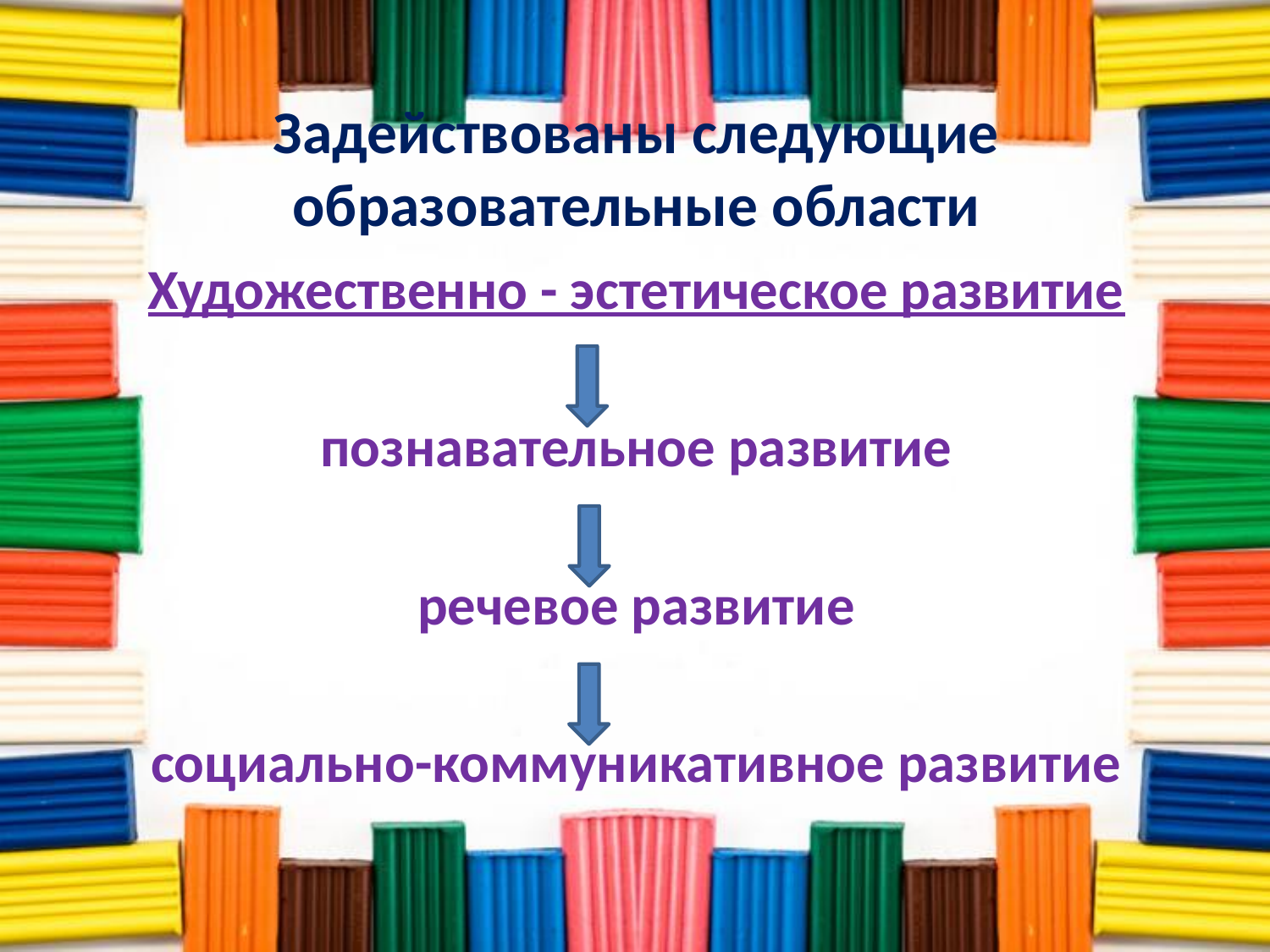

# Задействованы следующие образовательные области
Художественно - эстетическое развитие

познавательное развитие

речевое развитие

социально-коммуникативное развитие